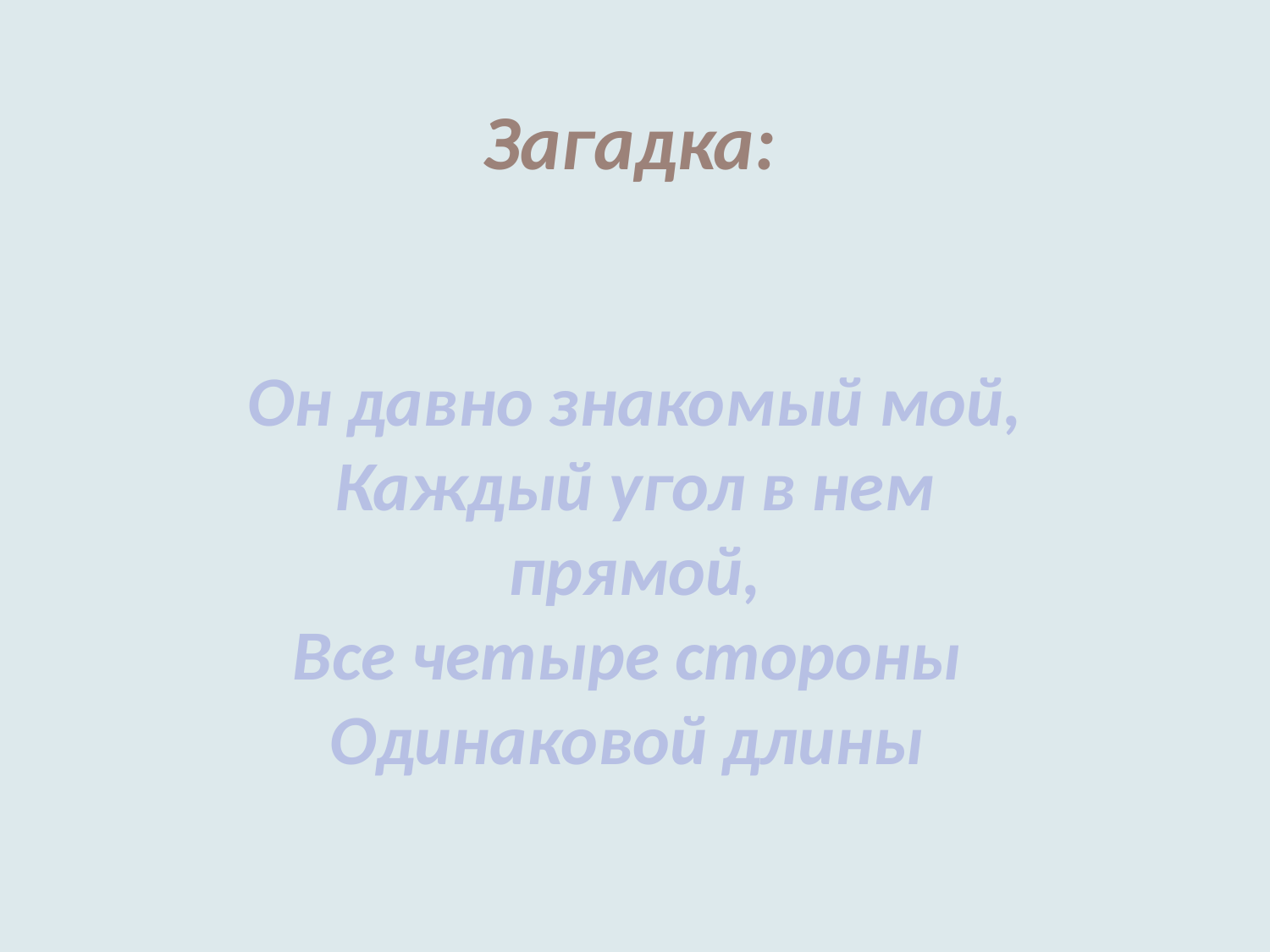

# Загадка:
Он давно знакомый мой,
Каждый угол в нем прямой,
Все четыре стороны 
Одинаковой длины